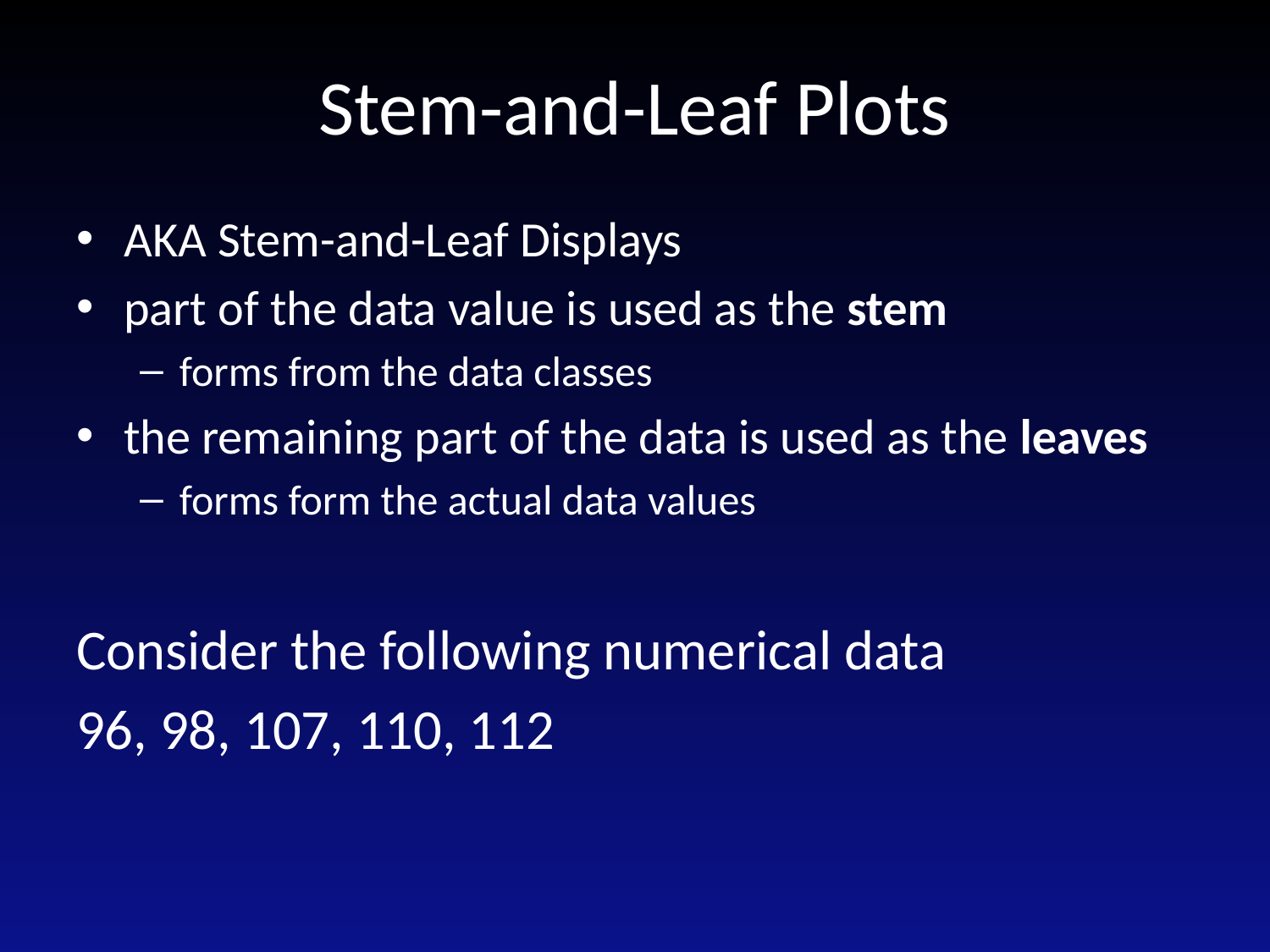

# Stem-and-Leaf Plots
AKA Stem-and-Leaf Displays
part of the data value is used as the stem
forms from the data classes
the remaining part of the data is used as the leaves
forms form the actual data values

Consider the following numerical data
96, 98, 107, 110, 112